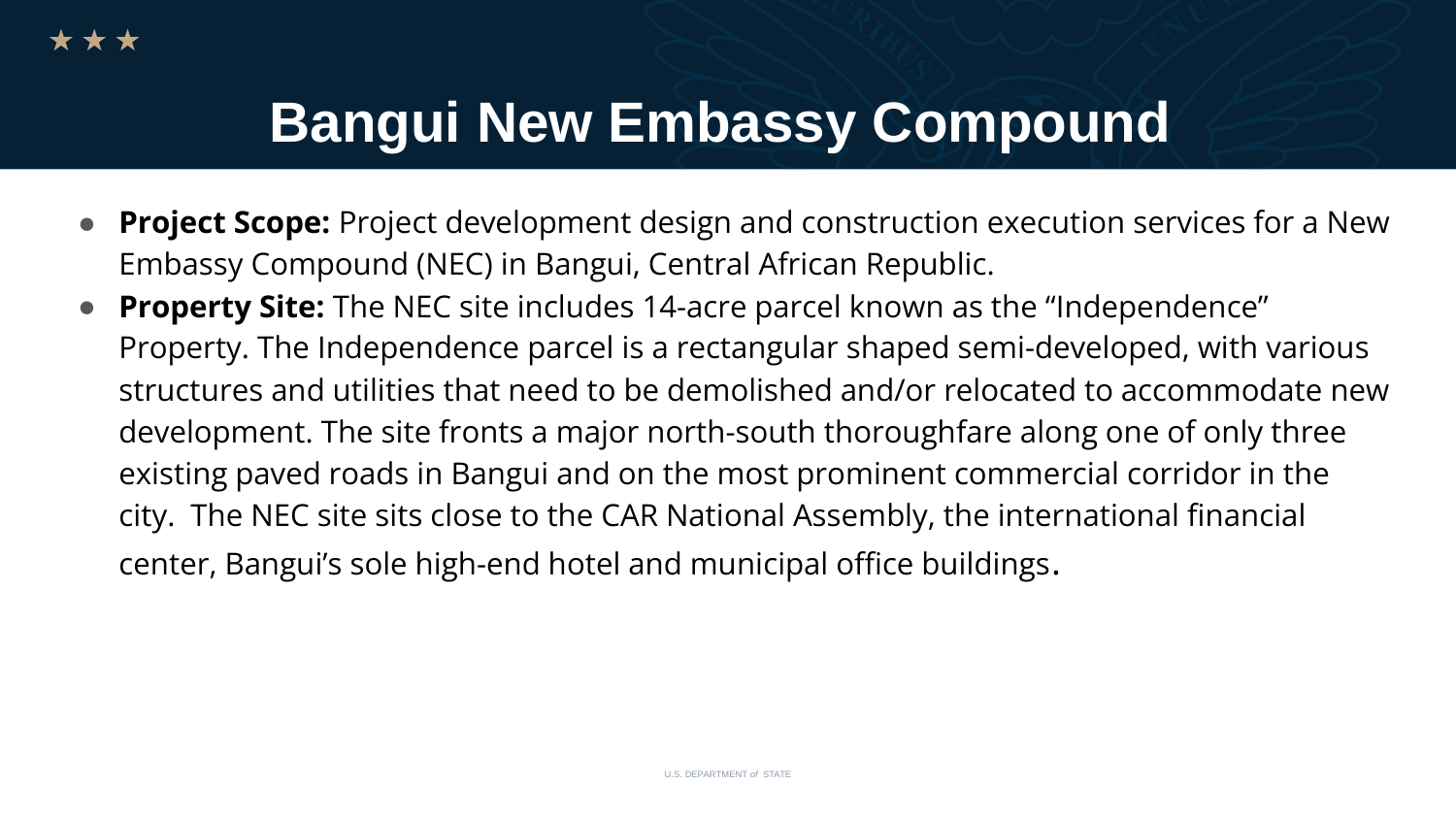

# Bangui New Embassy Compound
Project Scope: Project development design and construction execution services for a New Embassy Compound (NEC) in Bangui, Central African Republic.
Property Site: The NEC site includes 14-acre parcel known as the “Independence” Property. The Independence parcel is a rectangular shaped semi-developed, with various structures and utilities that need to be demolished and/or relocated to accommodate new development. The site fronts a major north-south thoroughfare along one of only three existing paved roads in Bangui and on the most prominent commercial corridor in the city.  The NEC site sits close to the CAR National Assembly, the international financial center, Bangui’s sole high-end hotel and municipal office buildings.